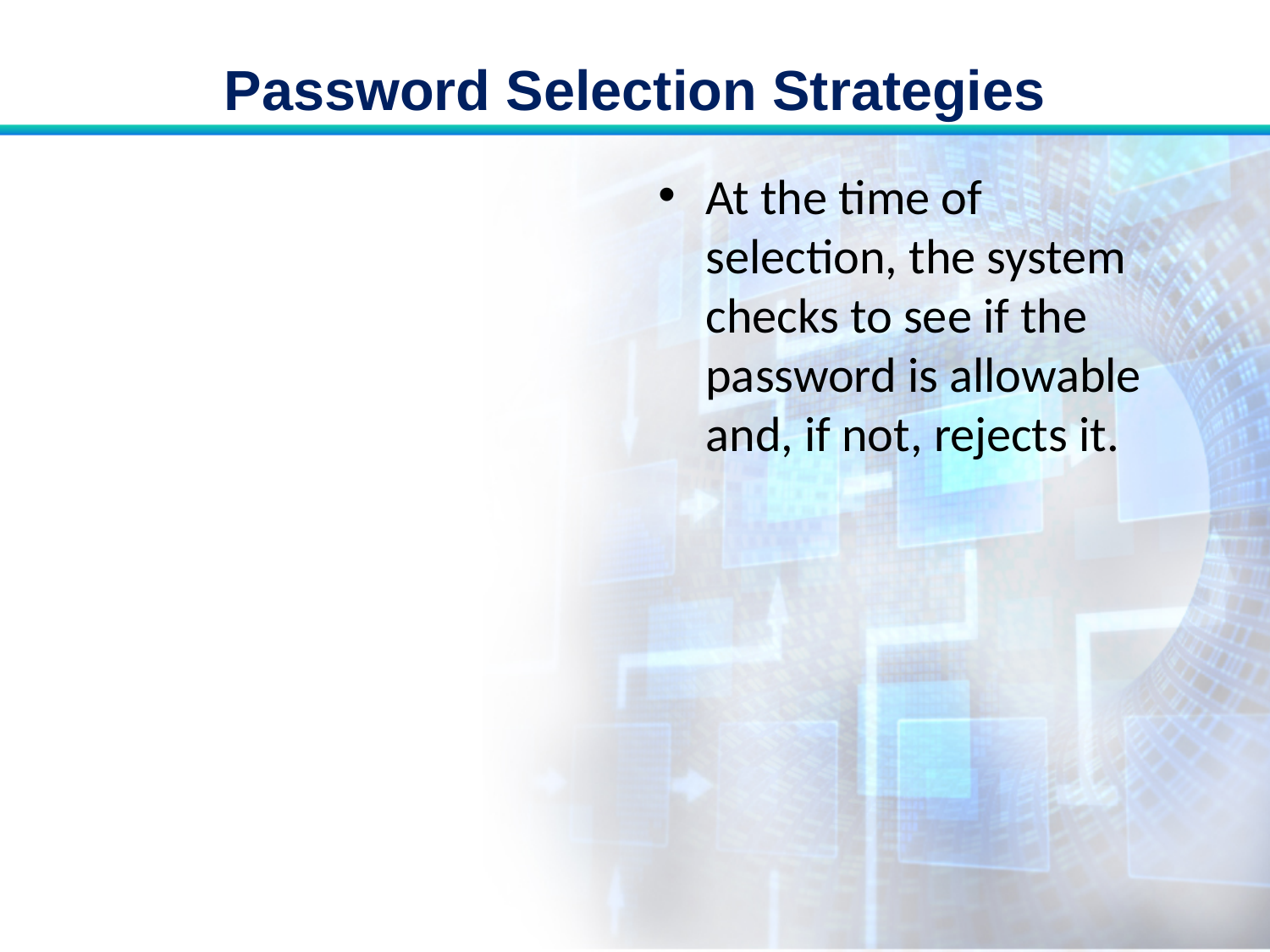

# Password Selection Strategies
At the time of selection, the system checks to see if the password is allowable and, if not, rejects it.